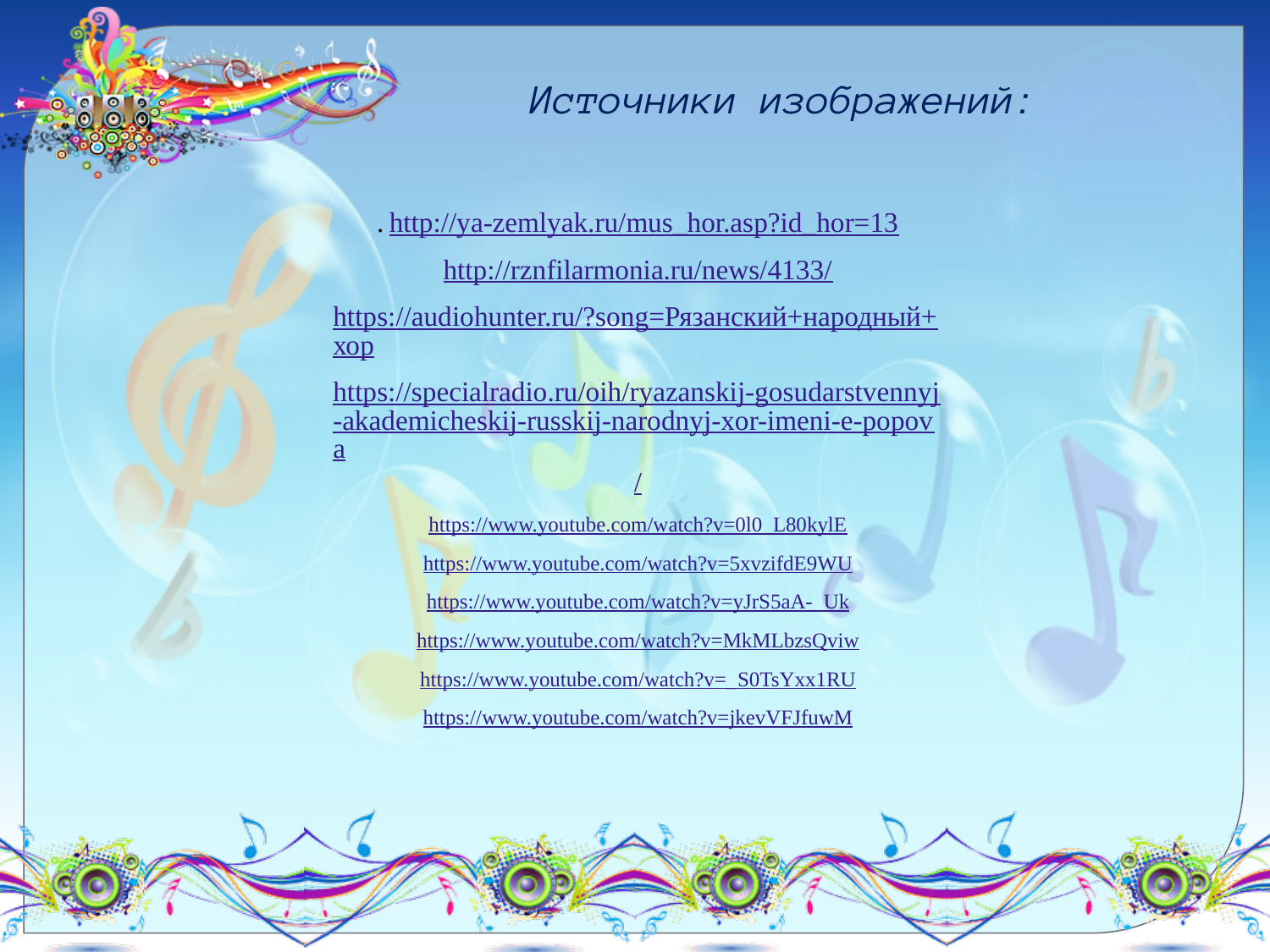

Источники изображений:
. http://ya-zemlyak.ru/mus_hor.asp?id_hor=13
http://rznfilarmonia.ru/news/4133/
https://audiohunter.ru/?song=Рязанский+народный+хор
https://specialradio.ru/oih/ryazanskij-gosudarstvennyj-akademicheskij-russkij-narodnyj-xor-imeni-e-popova/
https://www.youtube.com/watch?v=0l0_L80kylE
https://www.youtube.com/watch?v=5xvzifdE9WU
https://www.youtube.com/watch?v=yJrS5aA-_Uk
https://www.youtube.com/watch?v=MkMLbzsQviw
https://www.youtube.com/watch?v=_S0TsYxx1RU
https://www.youtube.com/watch?v=jkevVFJfuwM